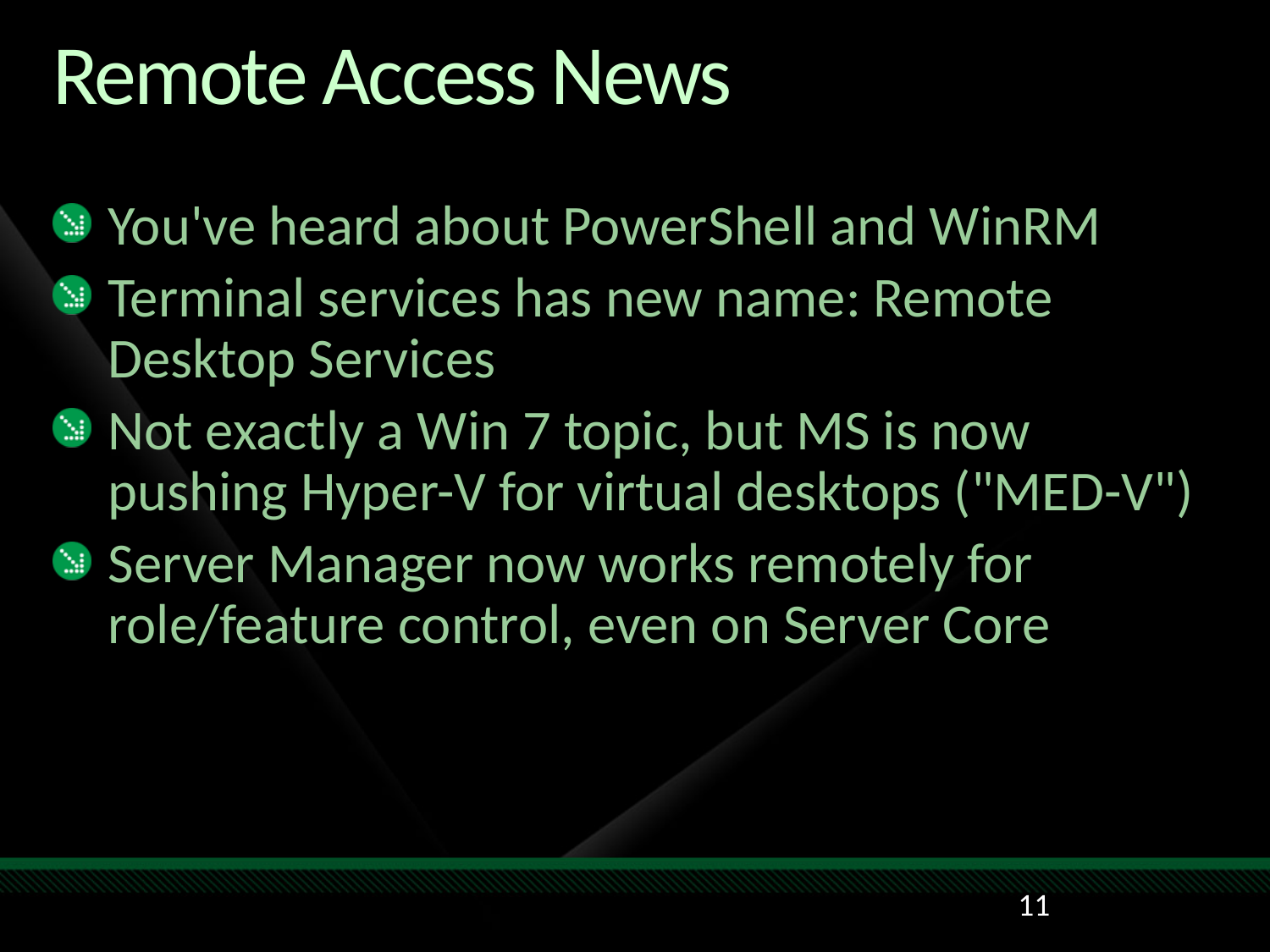

# Remote Access News
You've heard about PowerShell and WinRM
Terminal services has new name: Remote Desktop Services
Not exactly a Win 7 topic, but MS is now pushing Hyper-V for virtual desktops ("MED-V")
Server Manager now works remotely for role/feature control, even on Server Core
11